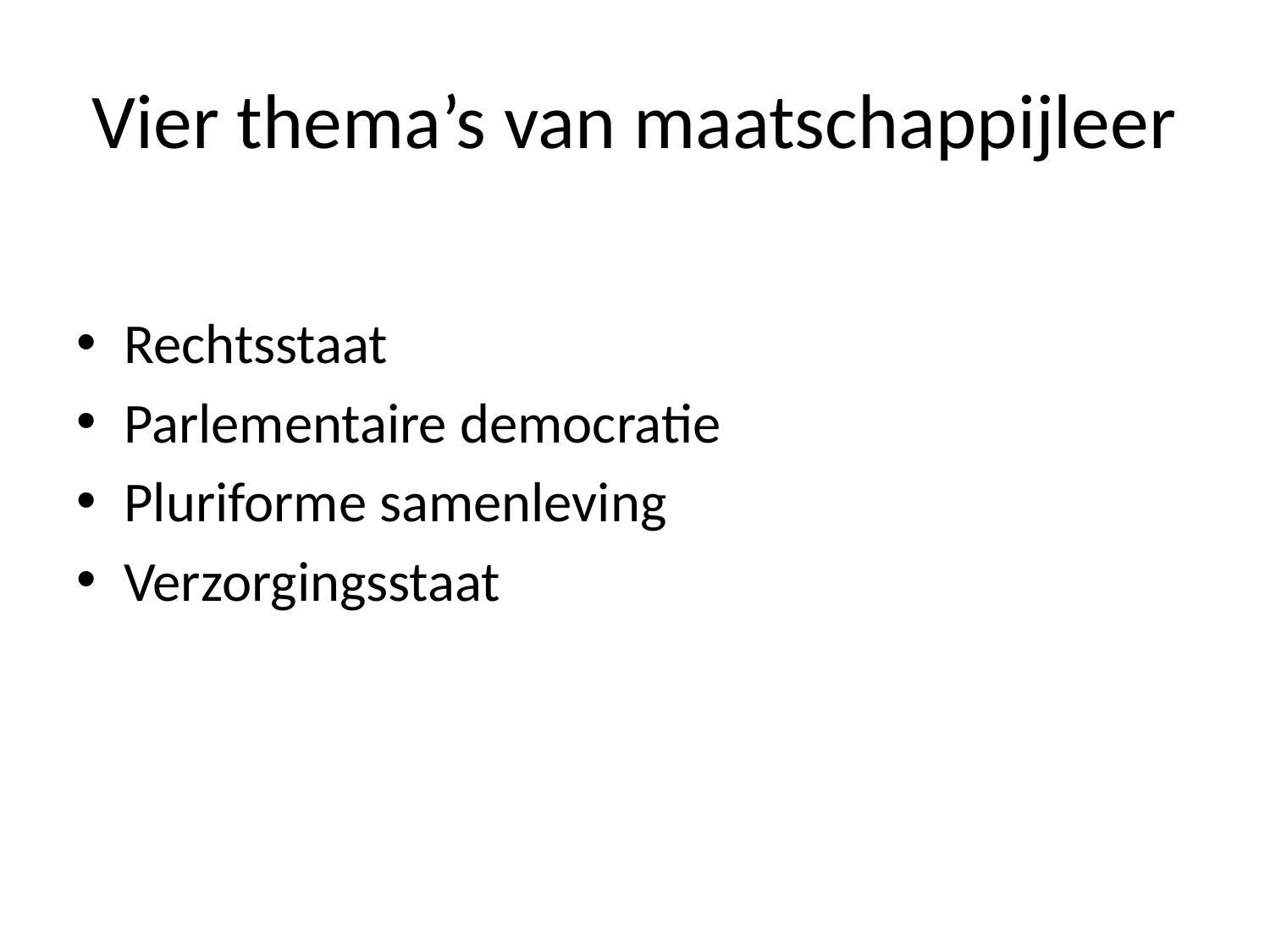

# Vier thema’s van maatschappijleer

Rechtsstaat
Parlementaire democratie
Pluriforme samenleving
Verzorgingsstaat